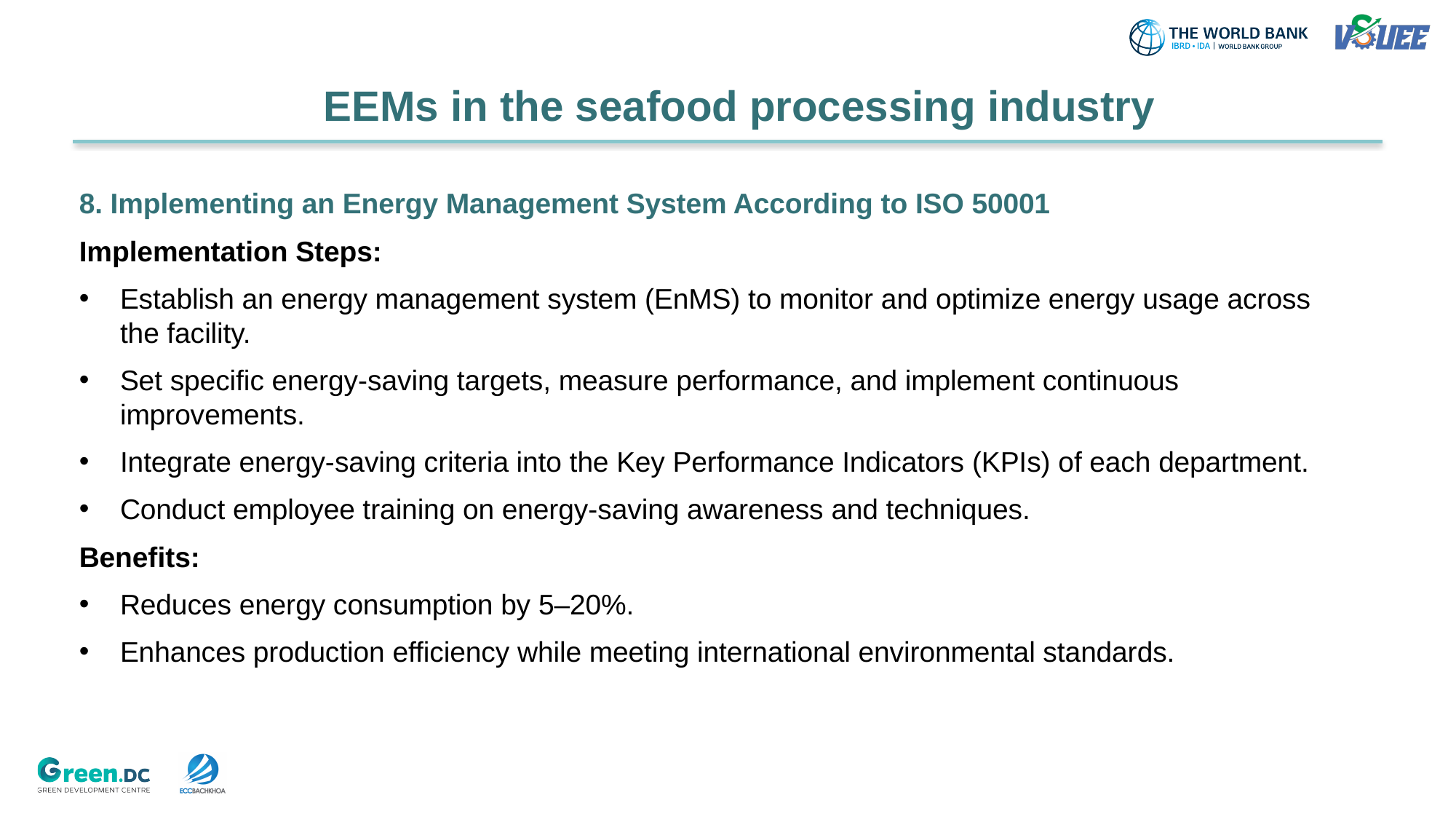

# EEMs in the seafood processing industry
8. Implementing an Energy Management System According to ISO 50001
Implementation Steps:
Establish an energy management system (EnMS) to monitor and optimize energy usage across the facility.
Set specific energy-saving targets, measure performance, and implement continuous improvements.
Integrate energy-saving criteria into the Key Performance Indicators (KPIs) of each department.
Conduct employee training on energy-saving awareness and techniques.
Benefits:
Reduces energy consumption by 5–20%.
Enhances production efficiency while meeting international environmental standards.